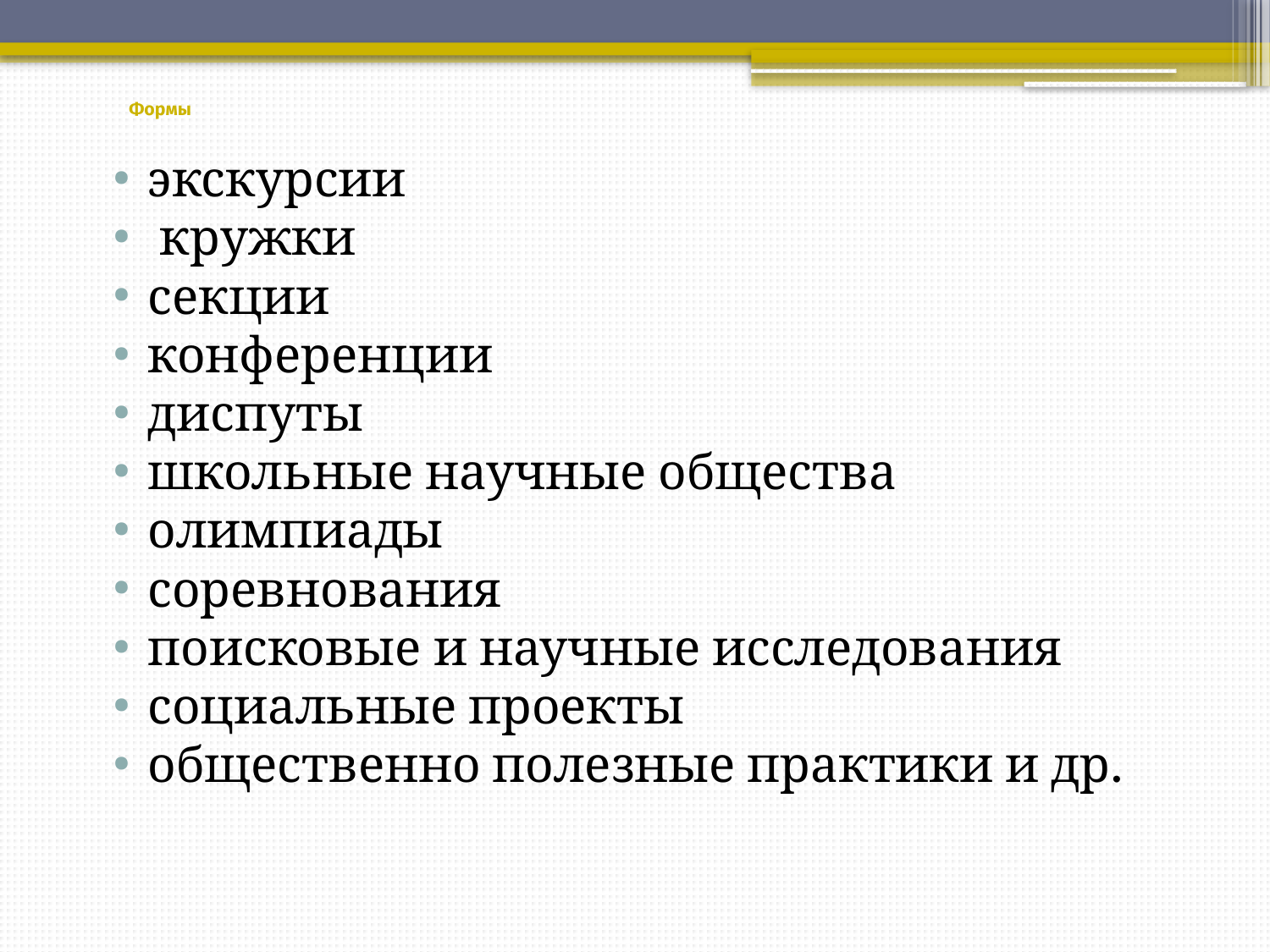

# Формы
экскурсии
 кружки
секции
конференции
диспуты
школьные научные общества
олимпиады
соревнования
поисковые и научные исследования
социальные проекты
общественно полезные практики и др.